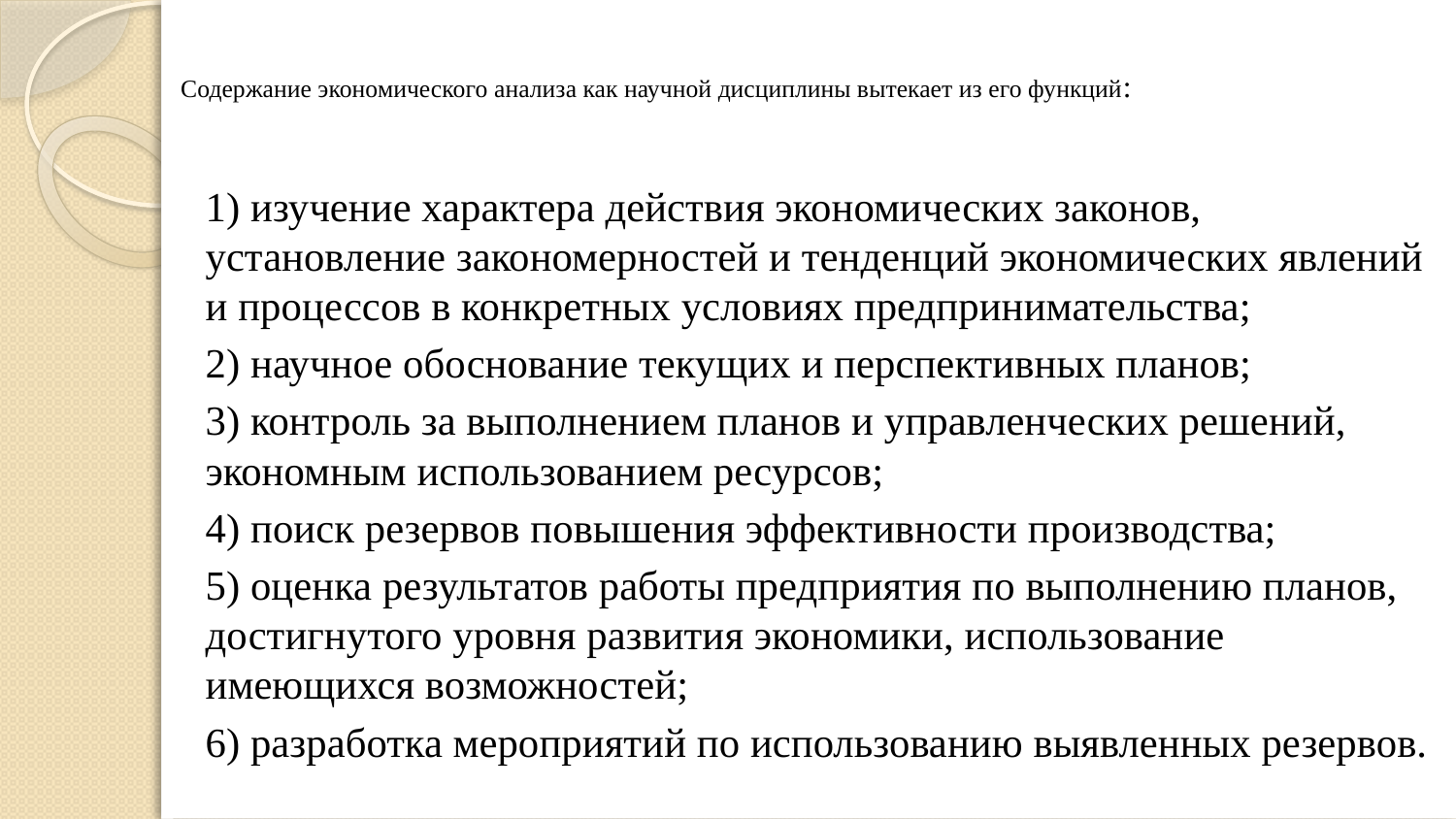

# Содержание экономического анализа как научной дисциплины вытекает из его функций:
1) изучение характера действия экономических законов, установление закономерностей и тенденций экономических явлений и процессов в конкретных условиях предпринимательства;
2) научное обоснование текущих и перспективных планов;
3) контроль за выполнением планов и управленческих решений, экономным использованием ресурсов;
4) поиск резервов повышения эффективности производства;
5) оценка результатов работы предприятия по выполнению планов, достигнутого уровня развития экономики, использование имеющихся возможностей;
6) разработка мероприятий по использованию выявленных резервов.